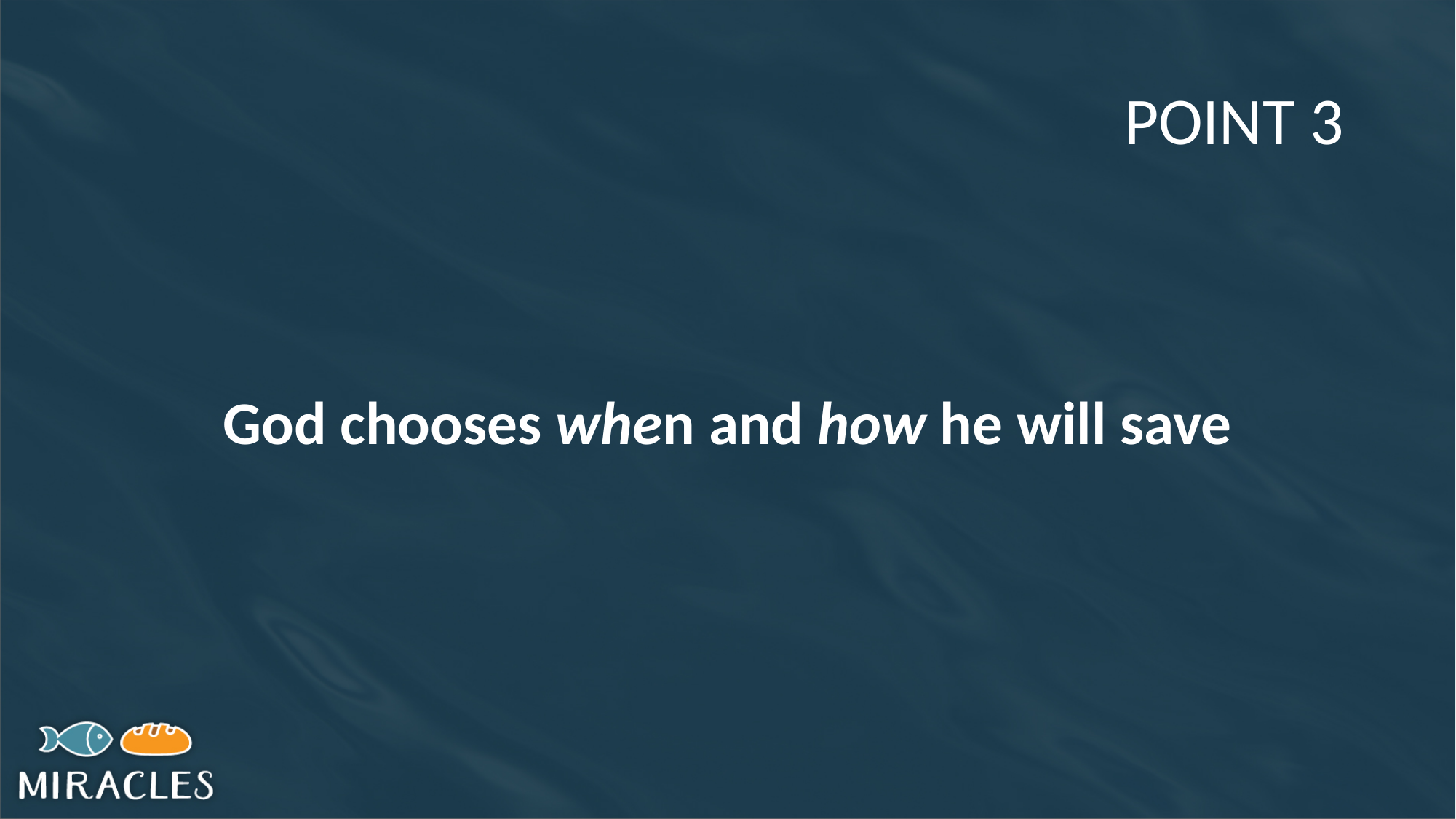

# POINT 3

God chooses when and how he will save